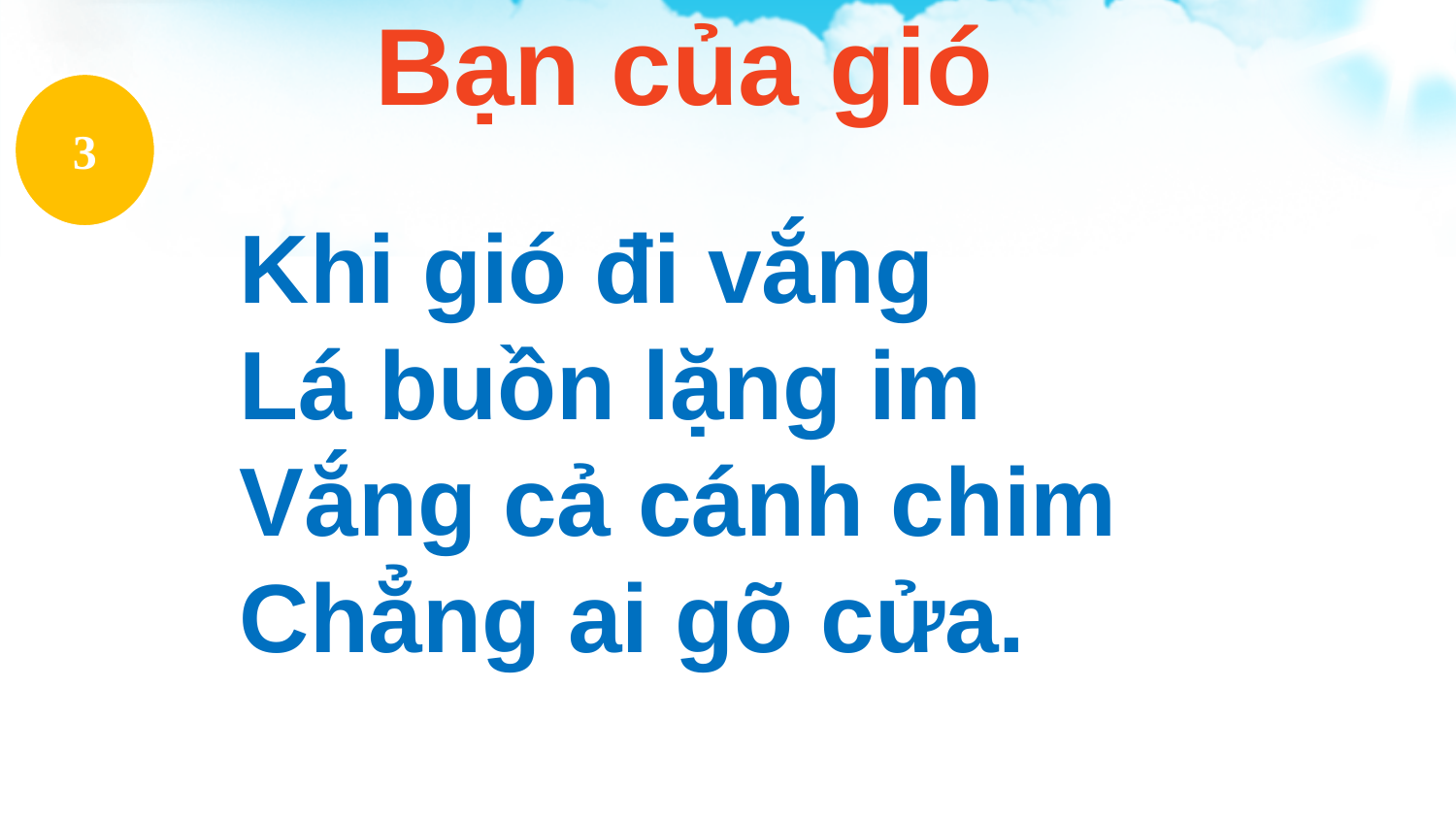

Bạn của gió

3
Khi gió đi vắng
Lá buồn lặng im
Vắng cả cánh chim
Chẳng ai gõ cửa.